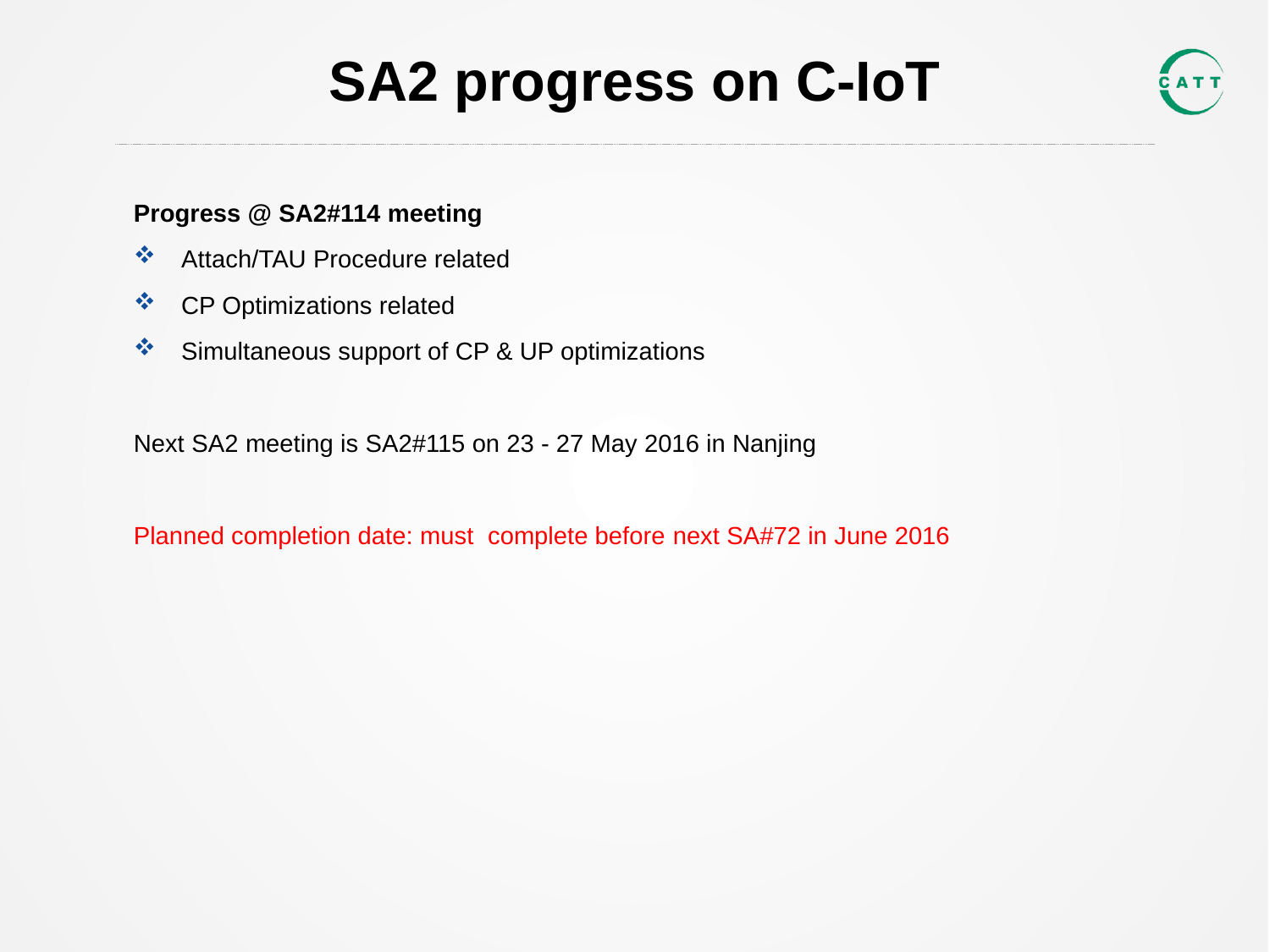

# SA2 progress on C-IoT
Progress @ SA2#114 meeting
Attach/TAU Procedure related
CP Optimizations related
Simultaneous support of CP & UP optimizations

Next SA2 meeting is SA2#115 on 23 - 27 May 2016 in Nanjing

Planned completion date: must  complete before next SA#72 in June 2016